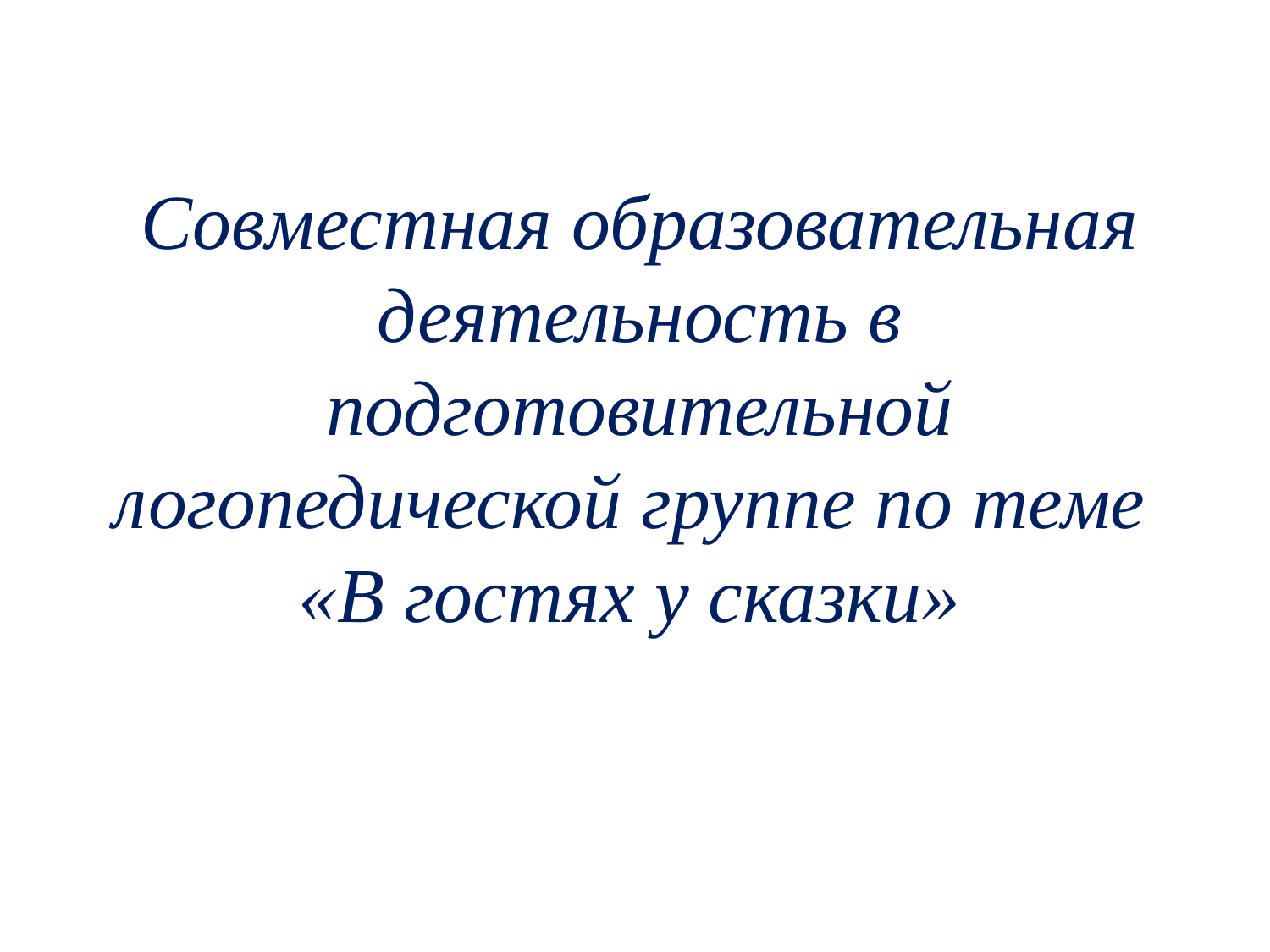

# Совместная образовательная деятельность в подготовительной логопедической группе по теме «В гостях у сказки»